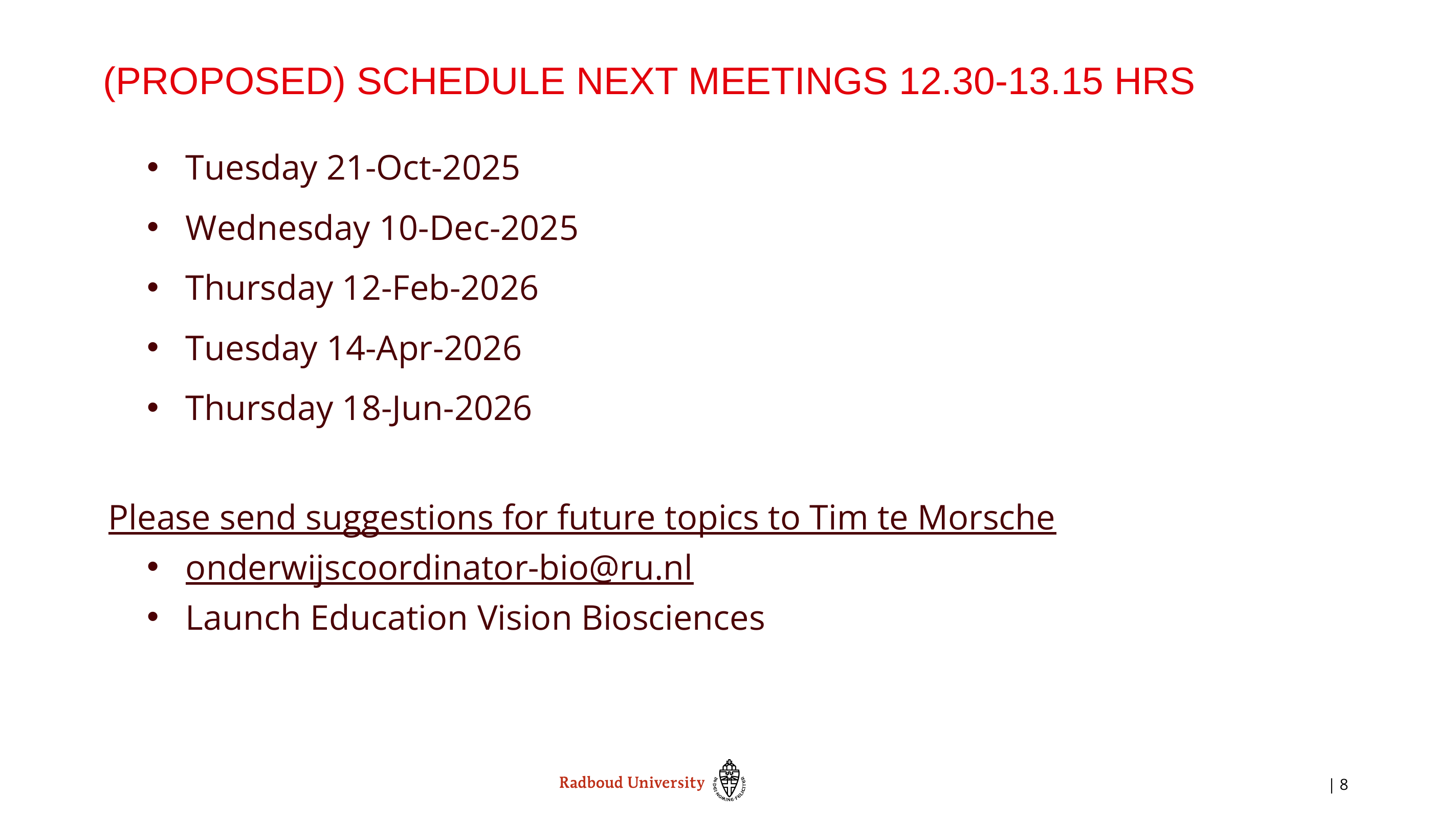

# (Proposed) schedule next meetings 12.30-13.15 hrs
Tuesday 21-Oct-2025
Wednesday 10-Dec-2025
Thursday 12-Feb-2026
Tuesday 14-Apr-2026
Thursday 18-Jun-2026

Please send suggestions for future topics to Tim te Morsche
onderwijscoordinator-bio@ru.nl
Launch Education Vision Biosciences

| 8